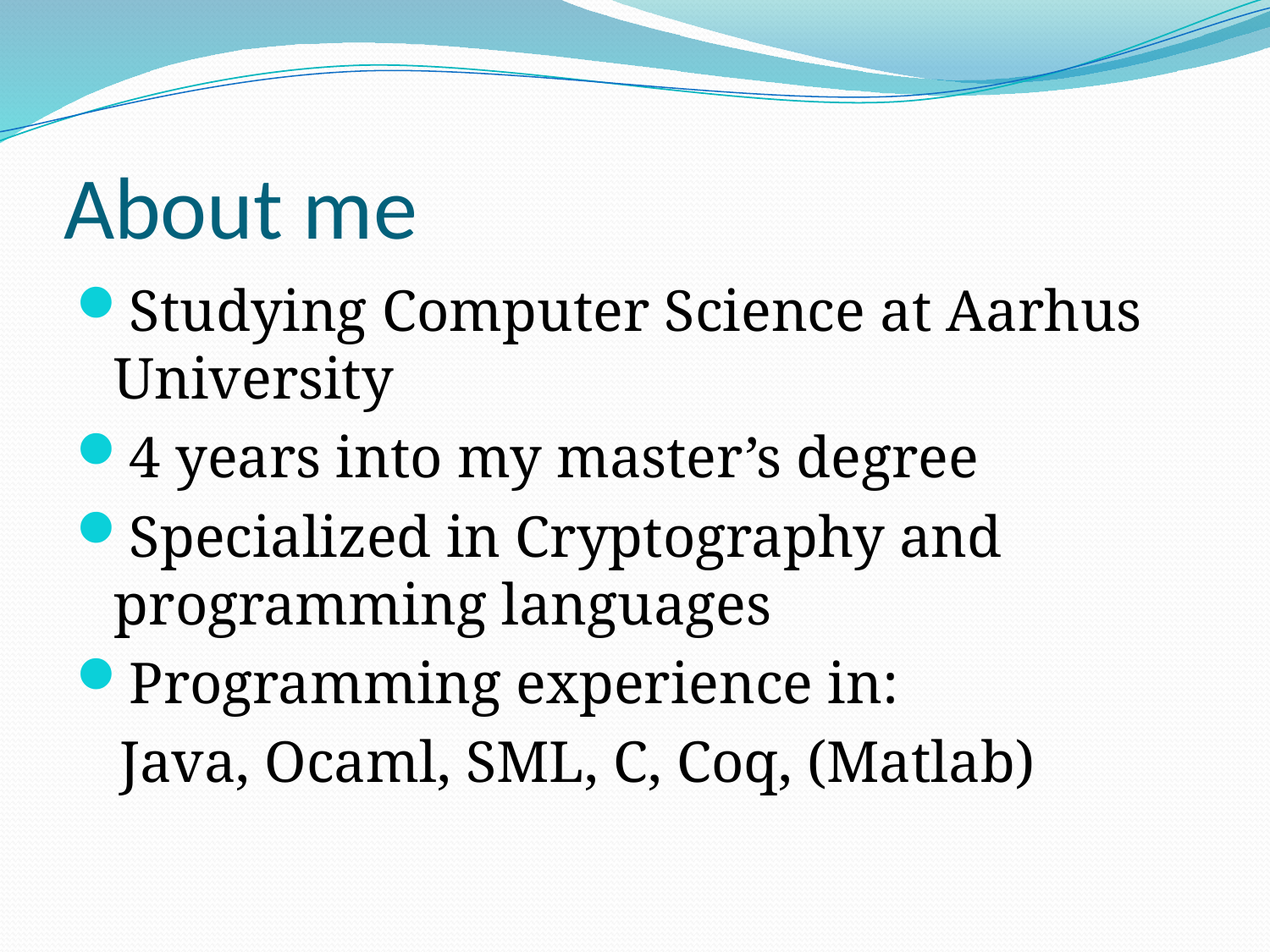

# About me
Studying Computer Science at Aarhus University
4 years into my master’s degree
Specialized in Cryptography and programming languages
Programming experience in:
   Java, Ocaml, SML, C, Coq, (Matlab)